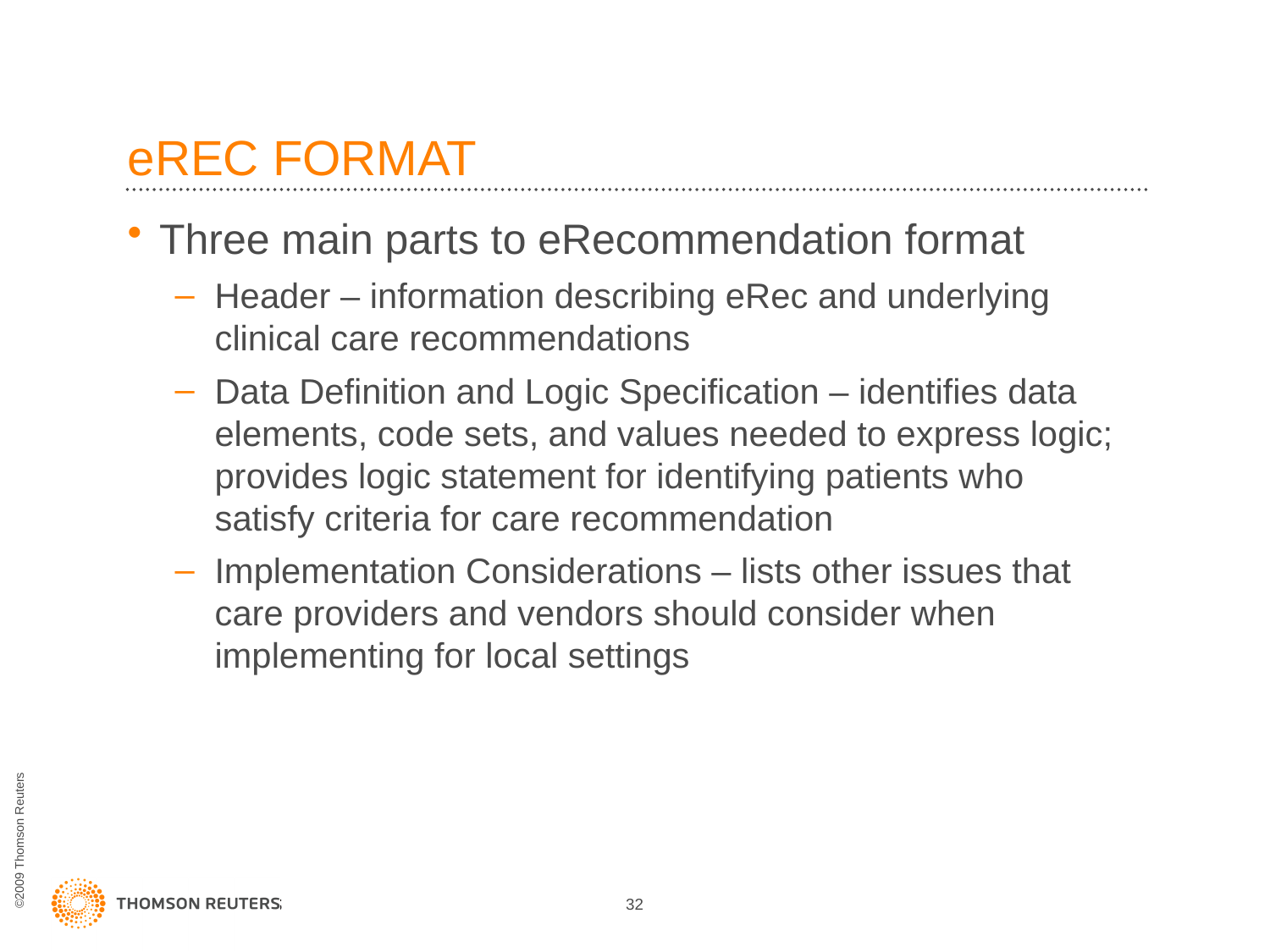

# eREC FORMAT
Three main parts to eRecommendation format
Header – information describing eRec and underlying clinical care recommendations
Data Definition and Logic Specification – identifies data elements, code sets, and values needed to express logic; provides logic statement for identifying patients who satisfy criteria for care recommendation
Implementation Considerations – lists other issues that care providers and vendors should consider when implementing for local settings

32